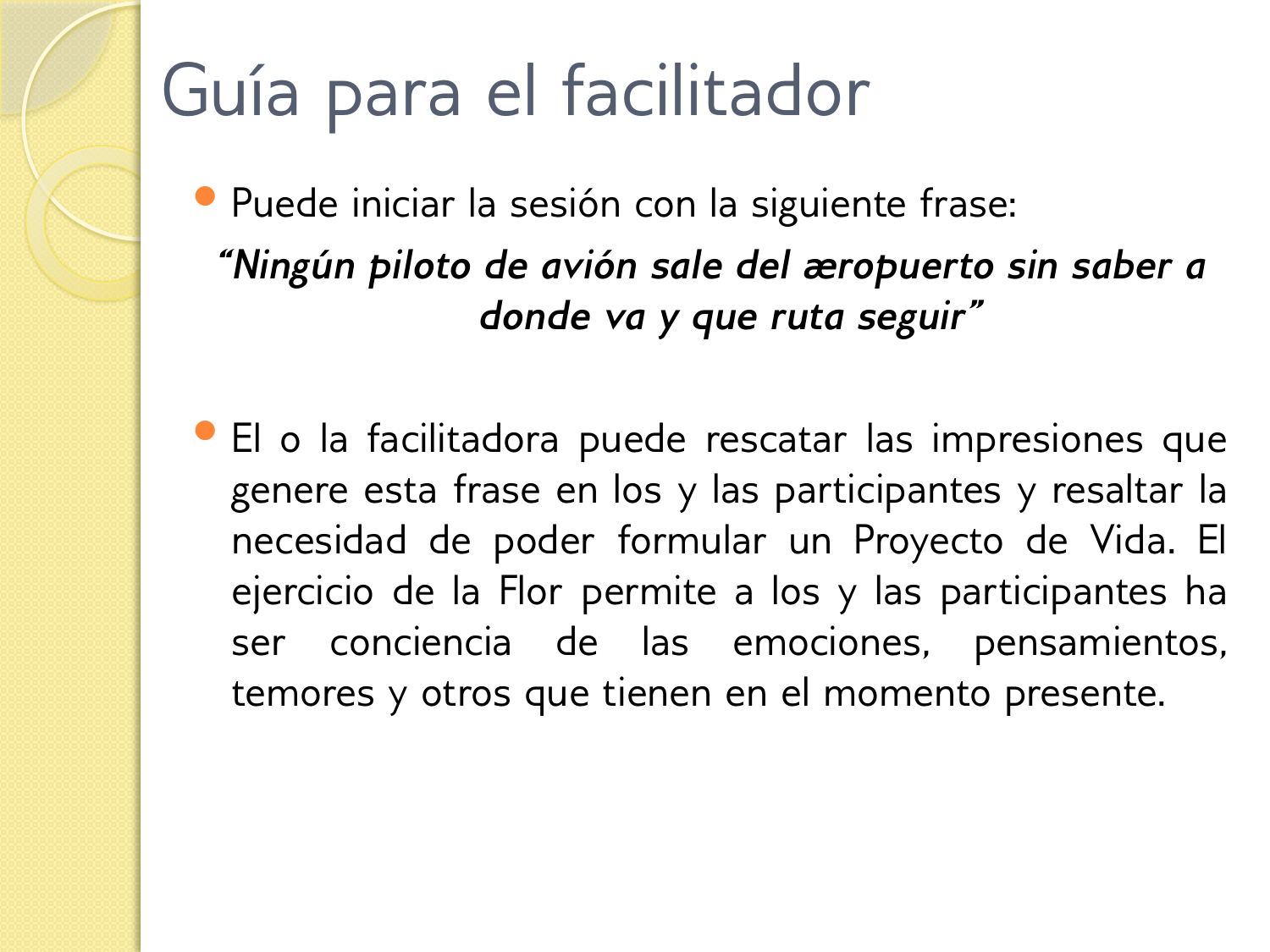

# Guía para el facilitador
Puede iniciar la sesión con la siguiente frase:
“Ningún piloto de avión sale del aeropuerto sin saber a donde va y que ruta seguir”

El o la facilitadora puede rescatar las impresiones que genere esta frase en los y las participantes y resaltar la necesidad de poder formular un Proyecto de Vida. El ejercicio de la Flor permite a los y las participantes ha ser conciencia de las emociones, pensamientos, temores y otros que tienen en el momento presente.